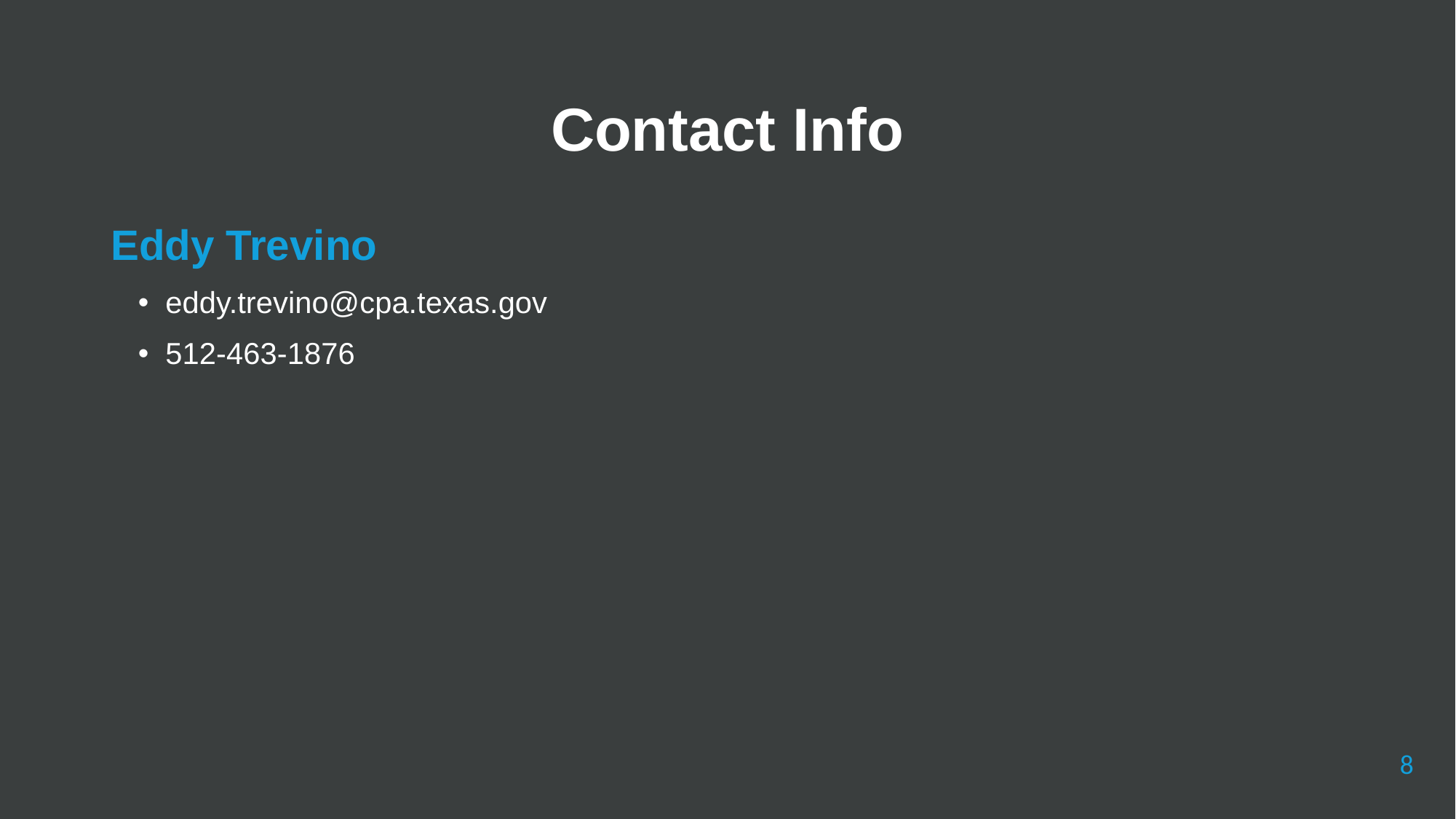

# Contact Info
Eddy Trevino
eddy.trevino@cpa.texas.gov
512-463-1876
8